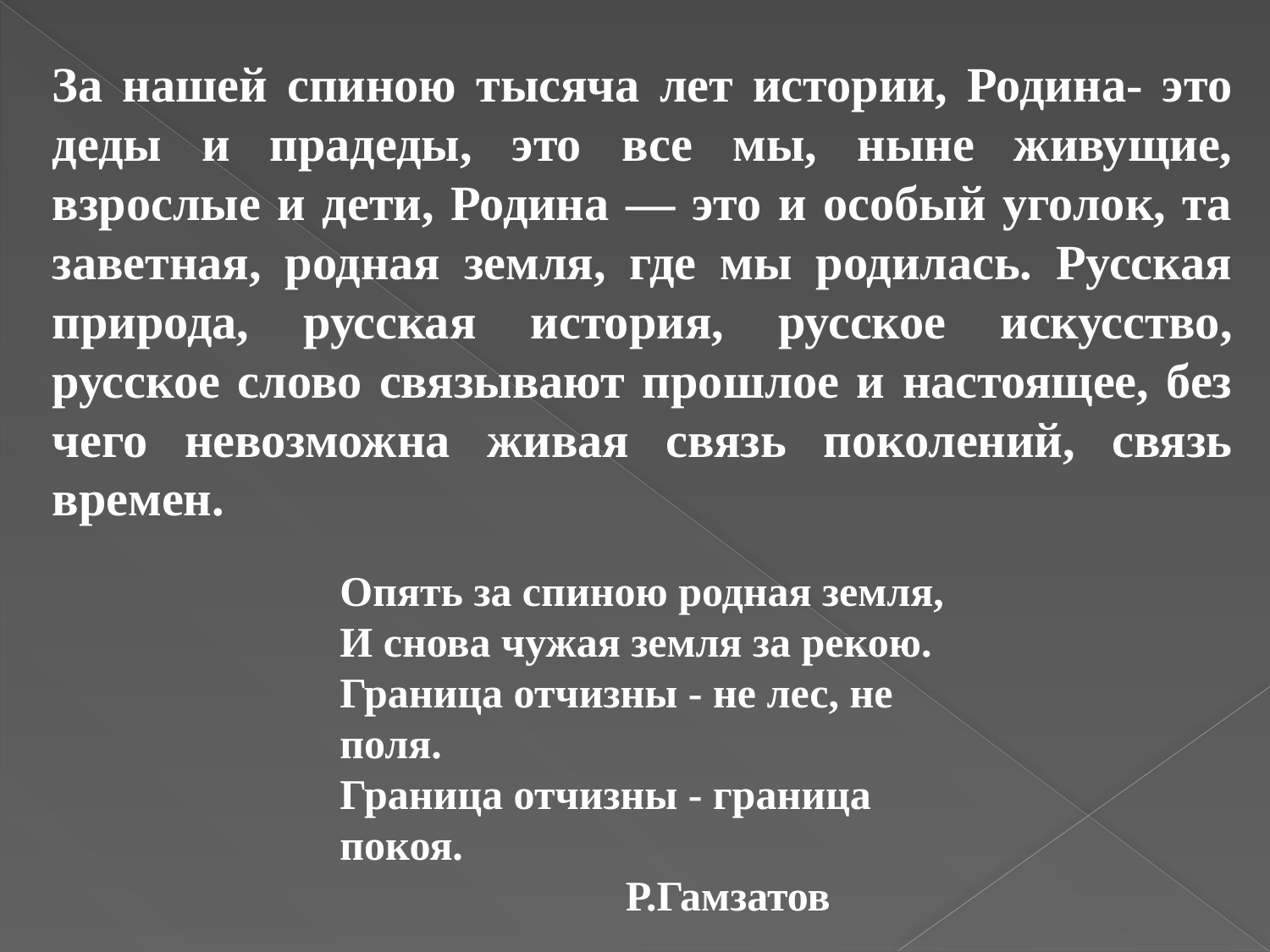

За нашей спиною тысяча лет истории, Родина- это деды и прадеды, это все мы, ныне живущие, взрослые и дети, Родина — это и особый уголок, та заветная, родная земля, где мы родилась. Русская природа, русская история, русское искусство, русское слово связывают прошлое и настоящее, без чего невозможна живая связь поколений, связь времен.

Опять за спиною родная земля,
И снова чужая земля за рекою.
Граница отчизны - не лес, не поля.
Граница отчизны - граница покоя.
                           Р.Гамзатов